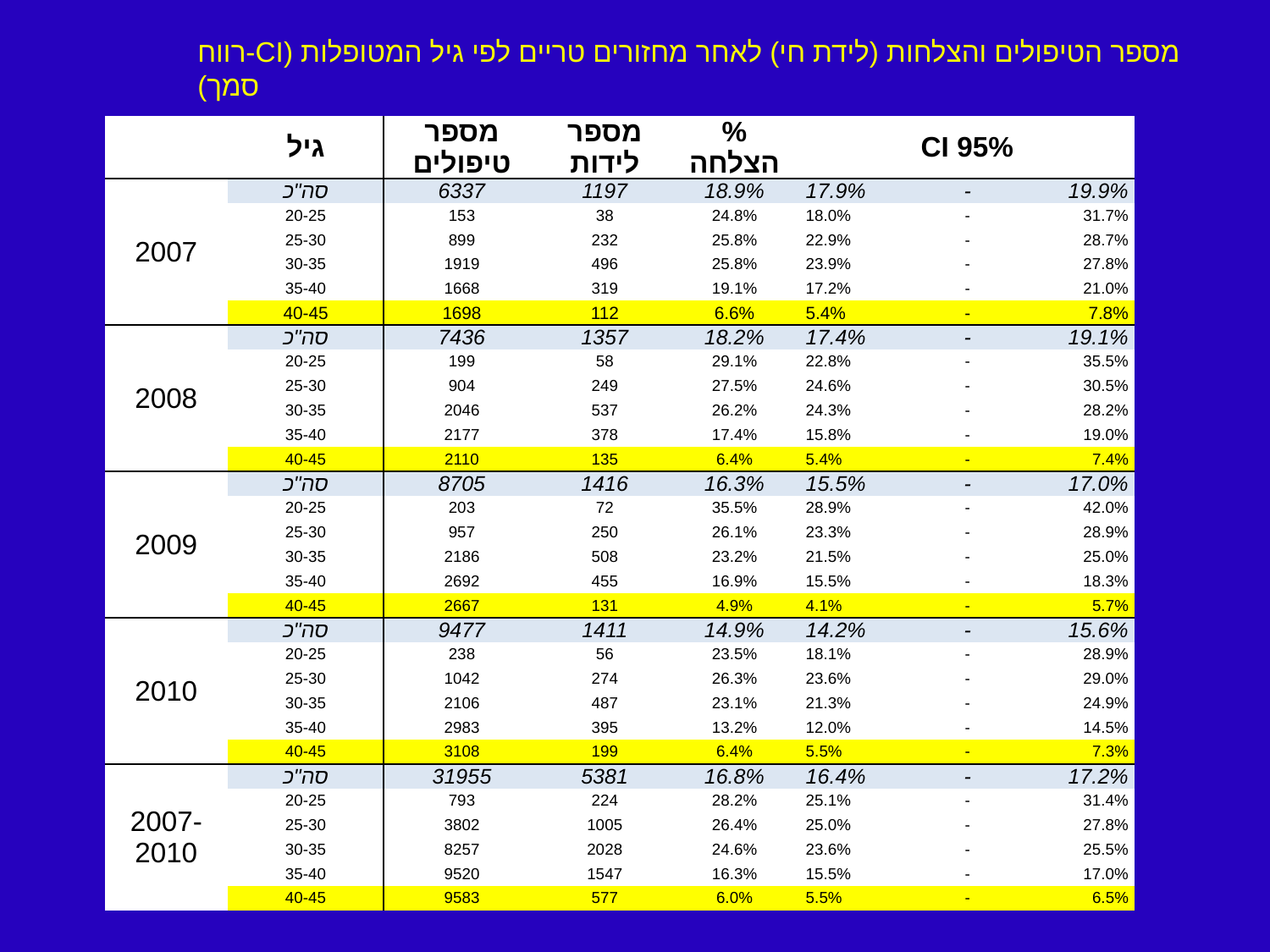

מספר הטיפולים והצלחות (לידת חי) לאחר מחזורים טריים לפי גיל המטופלות (CI-רווח סמך)
|  | גיל | מספר טיפולים | מספר לידות | % הצלחה | 95% CI |  |  |
| --- | --- | --- | --- | --- | --- | --- | --- |
| 2007 | סה"כ | 6337 | 1197 | 18.9% | 17.9% | - | 19.9% |
|  | 20-25 | 153 | 38 | 24.8% | 18.0% | - | 31.7% |
|  | 25-30 | 899 | 232 | 25.8% | 22.9% | - | 28.7% |
|  | 30-35 | 1919 | 496 | 25.8% | 23.9% | - | 27.8% |
|  | 35-40 | 1668 | 319 | 19.1% | 17.2% | - | 21.0% |
|  | 40-45 | 1698 | 112 | 6.6% | 5.4% | - | 7.8% |
| 2008 | סה"כ | 7436 | 1357 | 18.2% | 17.4% | - | 19.1% |
|  | 20-25 | 199 | 58 | 29.1% | 22.8% | - | 35.5% |
|  | 25-30 | 904 | 249 | 27.5% | 24.6% | - | 30.5% |
|  | 30-35 | 2046 | 537 | 26.2% | 24.3% | - | 28.2% |
|  | 35-40 | 2177 | 378 | 17.4% | 15.8% | - | 19.0% |
|  | 40-45 | 2110 | 135 | 6.4% | 5.4% | - | 7.4% |
| 2009 | סה"כ | 8705 | 1416 | 16.3% | 15.5% | - | 17.0% |
|  | 20-25 | 203 | 72 | 35.5% | 28.9% | - | 42.0% |
|  | 25-30 | 957 | 250 | 26.1% | 23.3% | - | 28.9% |
|  | 30-35 | 2186 | 508 | 23.2% | 21.5% | - | 25.0% |
|  | 35-40 | 2692 | 455 | 16.9% | 15.5% | - | 18.3% |
|  | 40-45 | 2667 | 131 | 4.9% | 4.1% | - | 5.7% |
| 2010 | סה"כ | 9477 | 1411 | 14.9% | 14.2% | - | 15.6% |
|  | 20-25 | 238 | 56 | 23.5% | 18.1% | - | 28.9% |
|  | 25-30 | 1042 | 274 | 26.3% | 23.6% | - | 29.0% |
|  | 30-35 | 2106 | 487 | 23.1% | 21.3% | - | 24.9% |
|  | 35-40 | 2983 | 395 | 13.2% | 12.0% | - | 14.5% |
|  | 40-45 | 3108 | 199 | 6.4% | 5.5% | - | 7.3% |
| 2007-2010 | סה"כ | 31955 | 5381 | 16.8% | 16.4% | - | 17.2% |
|  | 20-25 | 793 | 224 | 28.2% | 25.1% | - | 31.4% |
|  | 25-30 | 3802 | 1005 | 26.4% | 25.0% | - | 27.8% |
|  | 30-35 | 8257 | 2028 | 24.6% | 23.6% | - | 25.5% |
|  | 35-40 | 9520 | 1547 | 16.3% | 15.5% | - | 17.0% |
|  | 40-45 | 9583 | 577 | 6.0% | 5.5% | - | 6.5% |